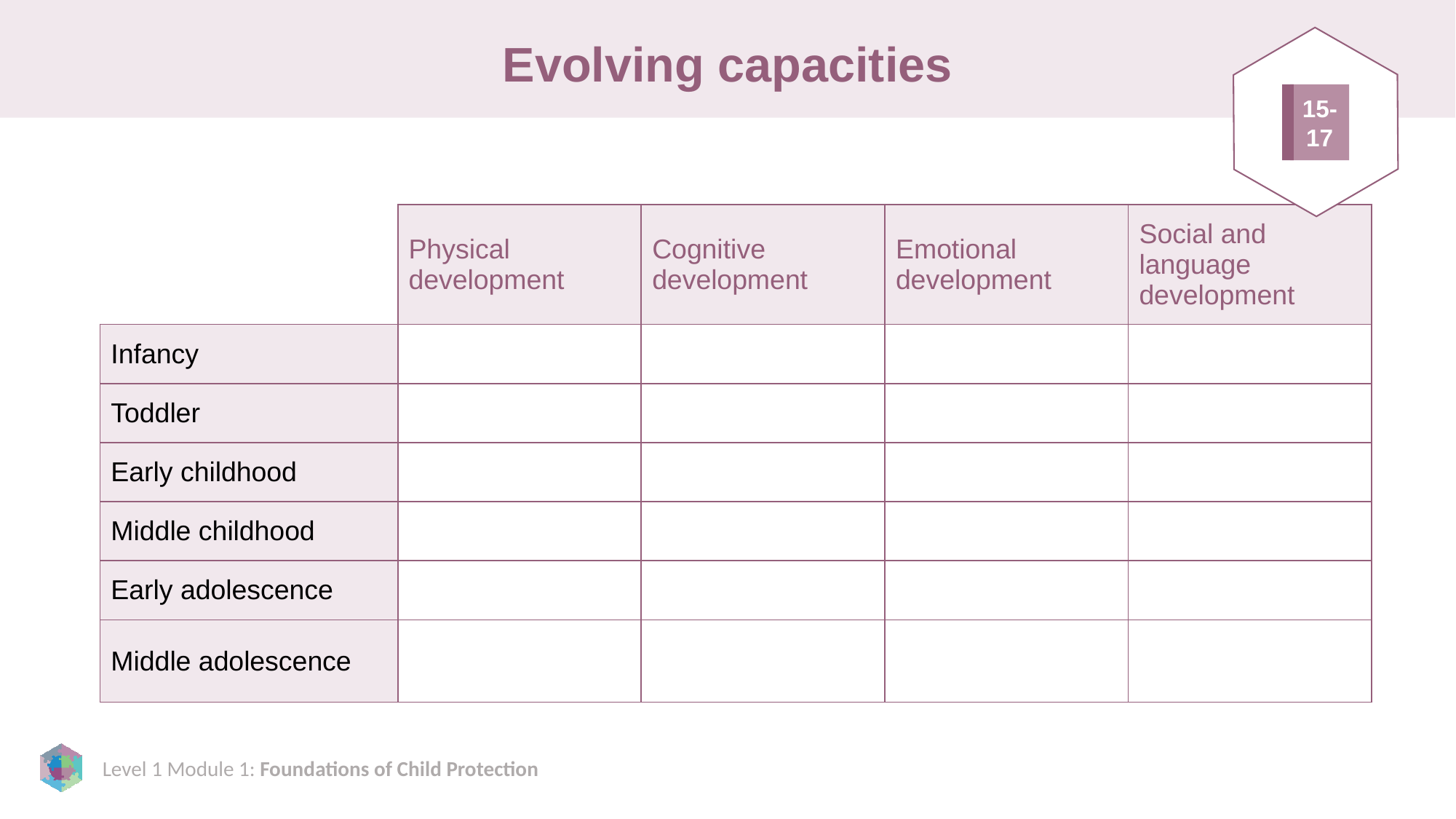

# Evolving capacities

15-17

|  | Physical development | Cognitive development | Emotional development | Social and language development |
| --- | --- | --- | --- | --- |
| Infancy |  |  |  |  |
| Toddler |  |  |  |  |
| Early childhood |  |  |  |  |
| Middle childhood |  |  |  |  |
| Early adolescence |  |  |  |  |
| Middle adolescence |  |  |  |  |